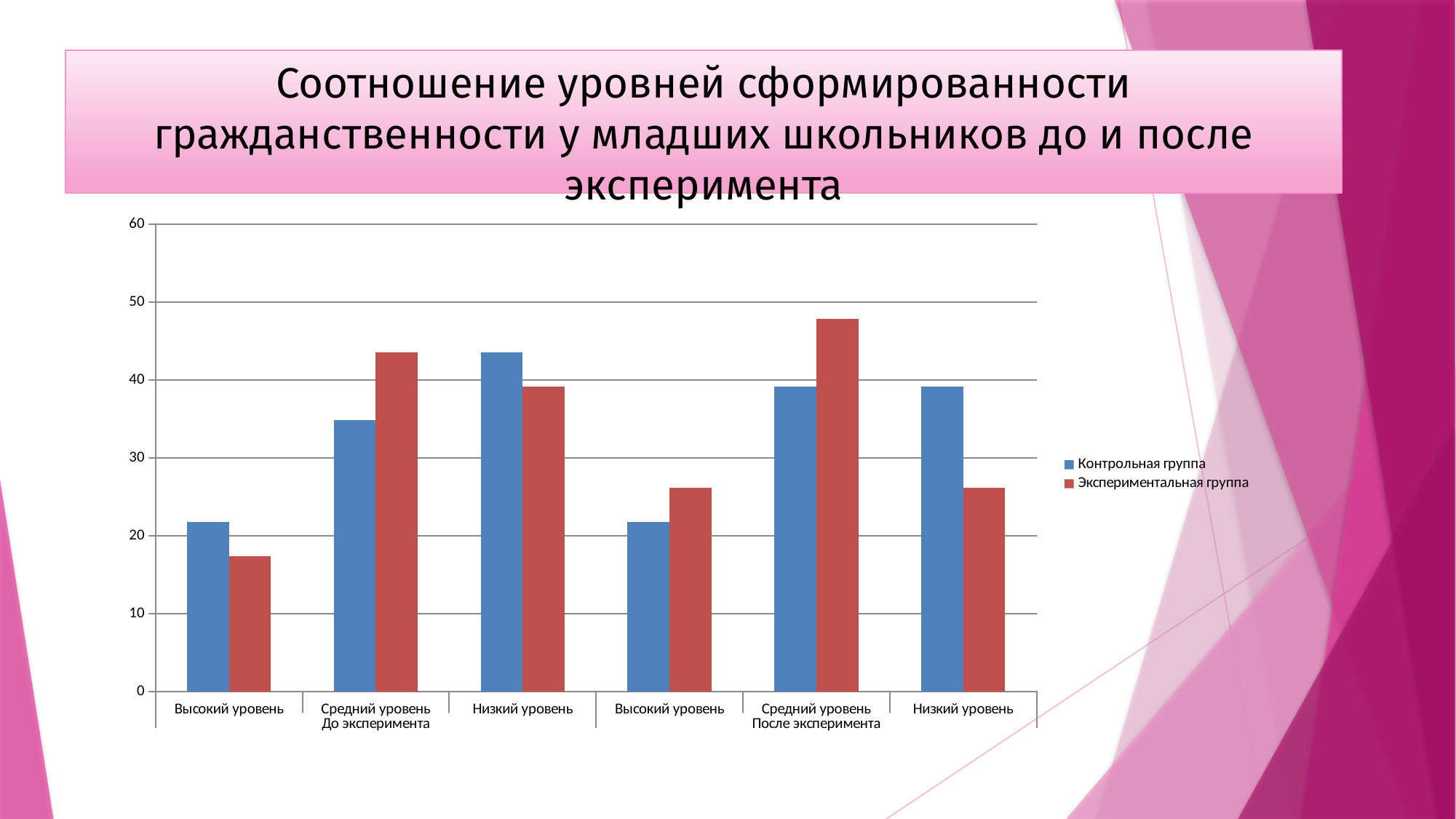

Соотношение уровней сформированности гражданственности у младших школьников до и после эксперимента

### Chart

| Category | Контрольная группа | Экспериментальная группа |
|---|---|---|
| Высокий уровень | 21.7 | 17.4 |
| Средний уровень | 34.800000000000004 | 43.5 |
| Низкий уровень | 43.5 | 39.1 |
| Высокий уровень | 21.7 | 26.1 |
| Средний уровень | 39.1 | 47.8 |
| Низкий уровень | 39.1 | 26.1 |